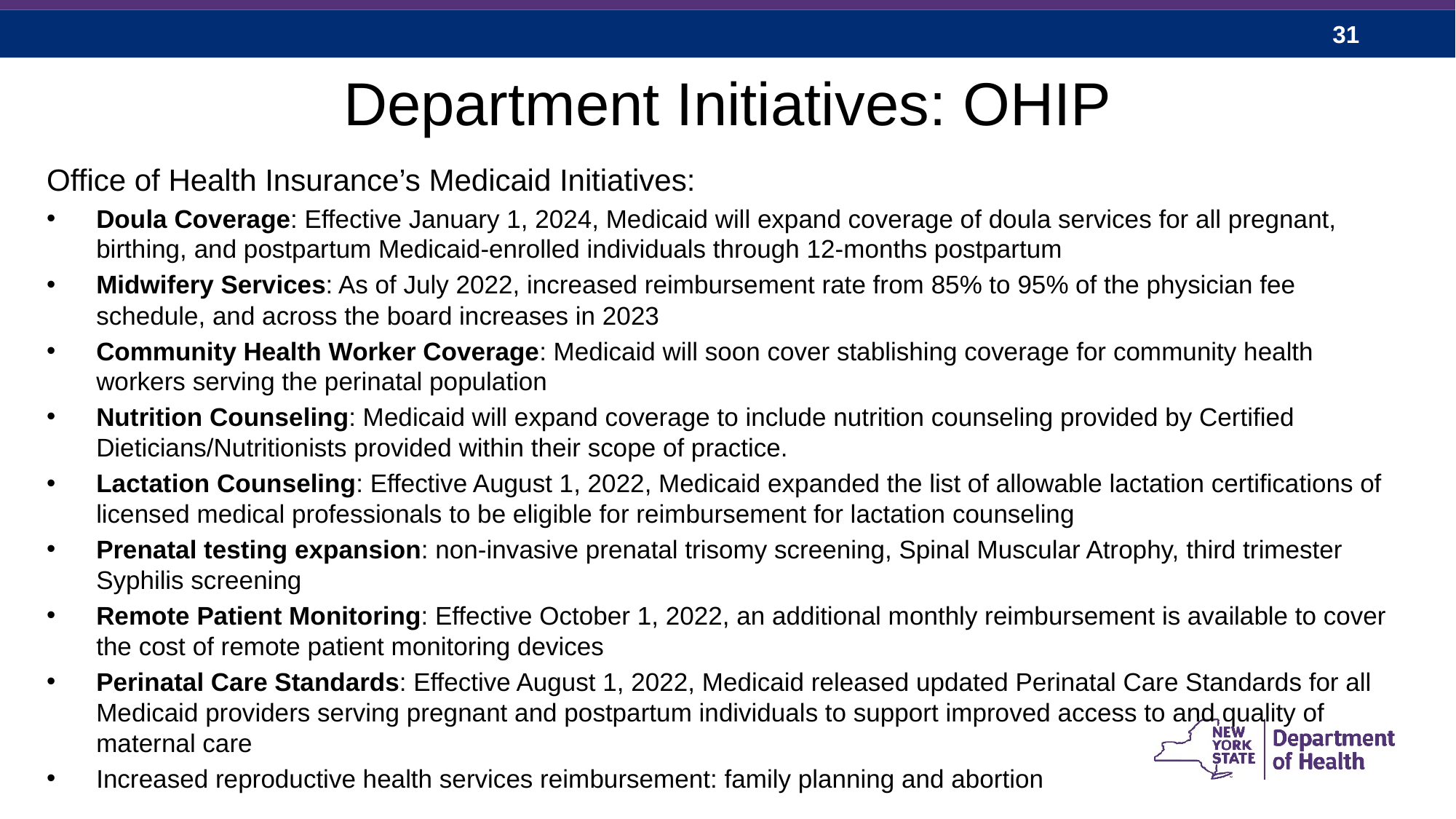

# Department Initiatives: OHIP
Office of Health Insurance’s Medicaid Initiatives:
Doula Coverage: Effective January 1, 2024, Medicaid will expand coverage of doula services for all pregnant, birthing, and postpartum Medicaid-enrolled individuals through 12-months postpartum
Midwifery Services: As of July 2022, increased reimbursement rate from 85% to 95% of the physician fee schedule, and across the board increases in 2023
Community Health Worker Coverage: Medicaid will soon cover stablishing coverage for community health workers serving the perinatal population
Nutrition Counseling: Medicaid will expand coverage to include nutrition counseling provided by Certified Dieticians/Nutritionists provided within their scope of practice.
Lactation Counseling: Effective August 1, 2022, Medicaid expanded the list of allowable lactation certifications of licensed medical professionals to be eligible for reimbursement for lactation counseling
Prenatal testing expansion: non-invasive prenatal trisomy screening, Spinal Muscular Atrophy, third trimester Syphilis screening
Remote Patient Monitoring: Effective October 1, 2022, an additional monthly reimbursement is available to cover the cost of remote patient monitoring devices
Perinatal Care Standards: Effective August 1, 2022, Medicaid released updated Perinatal Care Standards for all Medicaid providers serving pregnant and postpartum individuals to support improved access to and quality of maternal care
Increased reproductive health services reimbursement: family planning and abortion